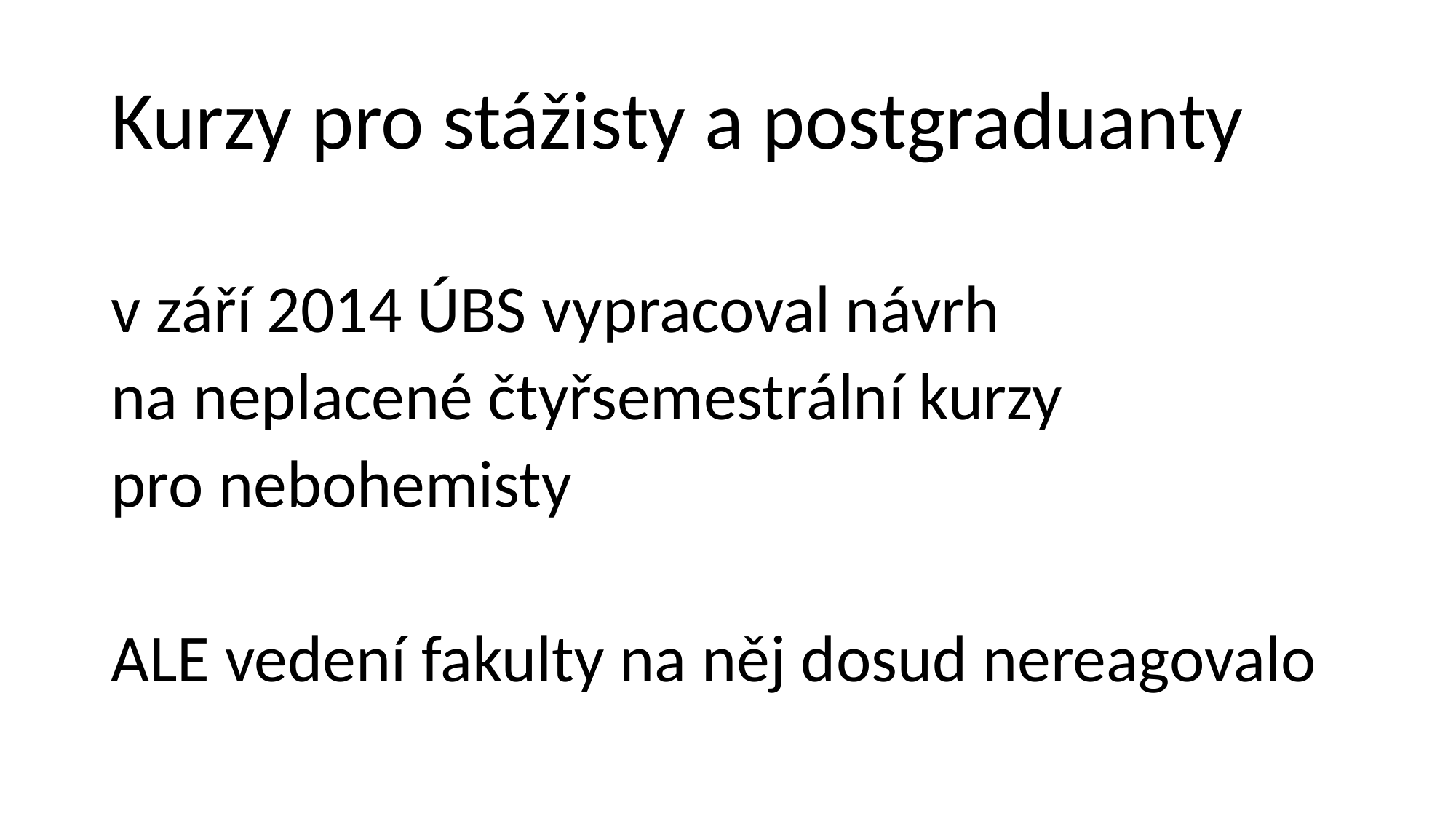

# Kurzy pro stážisty a postgraduanty

v září 2014 ÚBS vypracoval návrh
na neplacené čtyřsemestrální kurzy
pro nebohemisty

ALE vedení fakulty na něj dosud nereagovalo